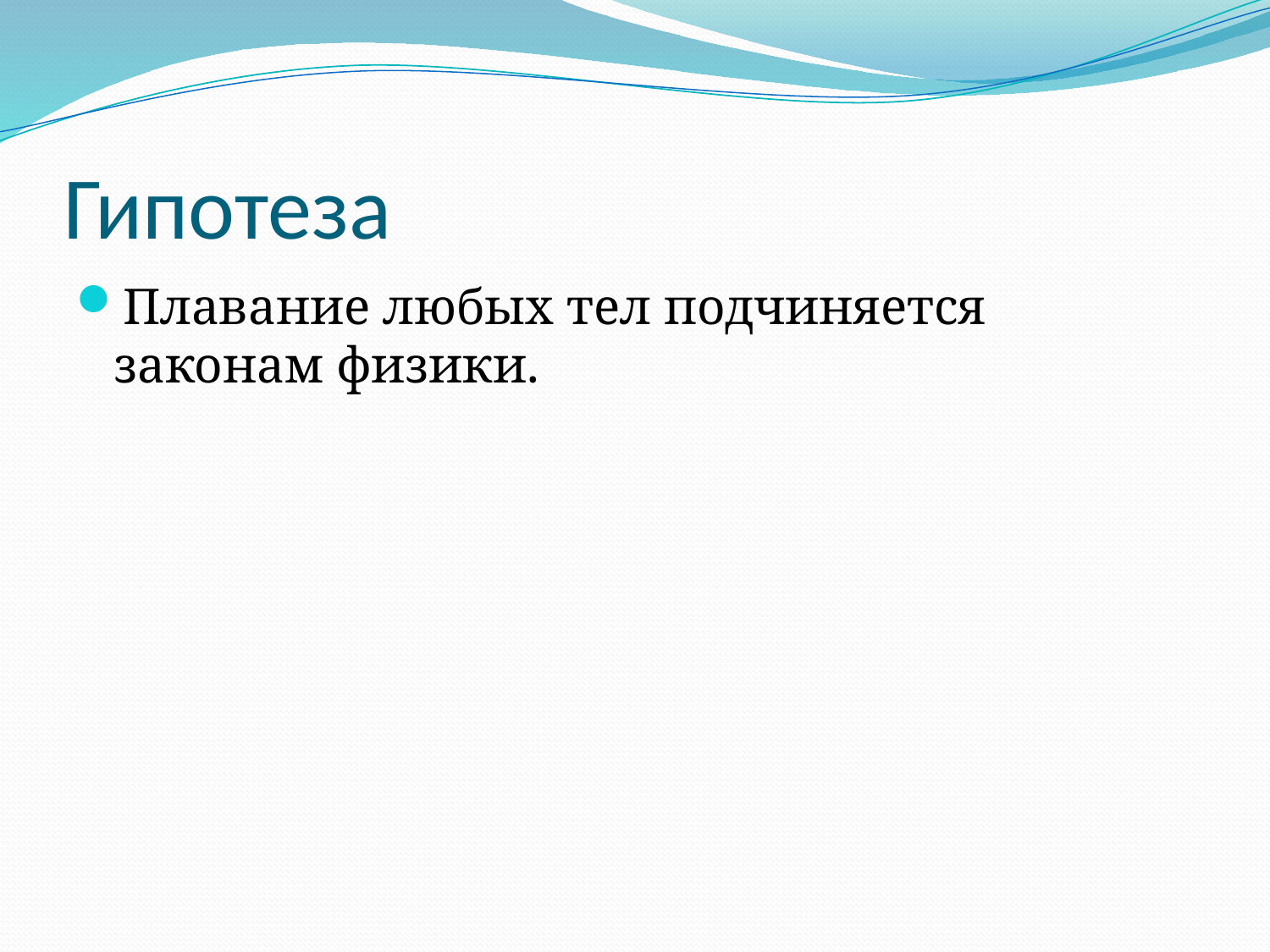

# Гипотеза
Плавание любых тел подчиняется законам физики.